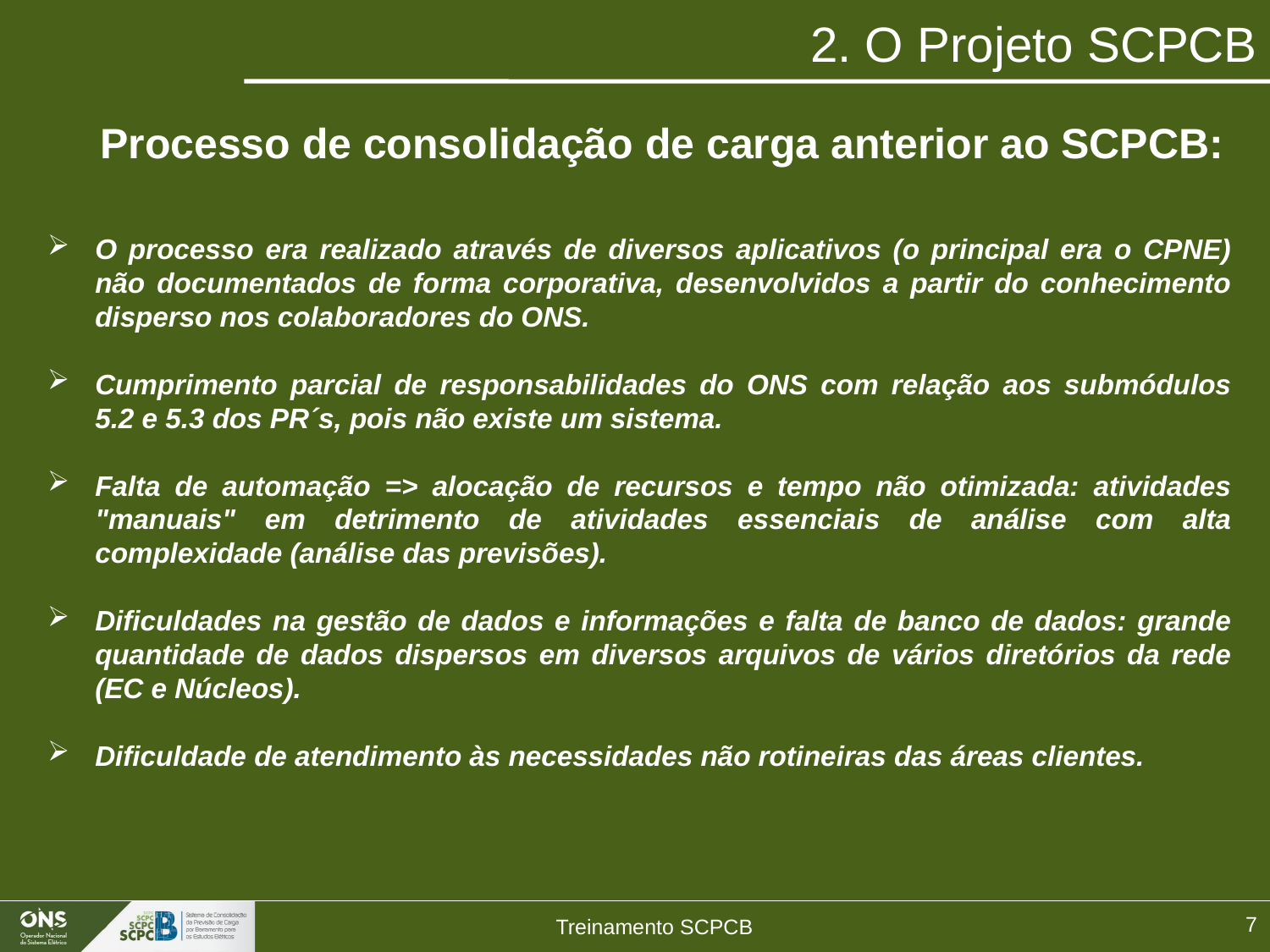

# 2. O Projeto SCPCB
	Processo de consolidação de carga anterior ao SCPCB:

O processo era realizado através de diversos aplicativos (o principal era o CPNE) não documentados de forma corporativa, desenvolvidos a partir do conhecimento disperso nos colaboradores do ONS.

Cumprimento parcial de responsabilidades do ONS com relação aos submódulos 5.2 e 5.3 dos PR´s, pois não existe um sistema.

Falta de automação => alocação de recursos e tempo não otimizada: atividades "manuais" em detrimento de atividades essenciais de análise com alta complexidade (análise das previsões).

Dificuldades na gestão de dados e informações e falta de banco de dados: grande quantidade de dados dispersos em diversos arquivos de vários diretórios da rede (EC e Núcleos).

Dificuldade de atendimento às necessidades não rotineiras das áreas clientes.